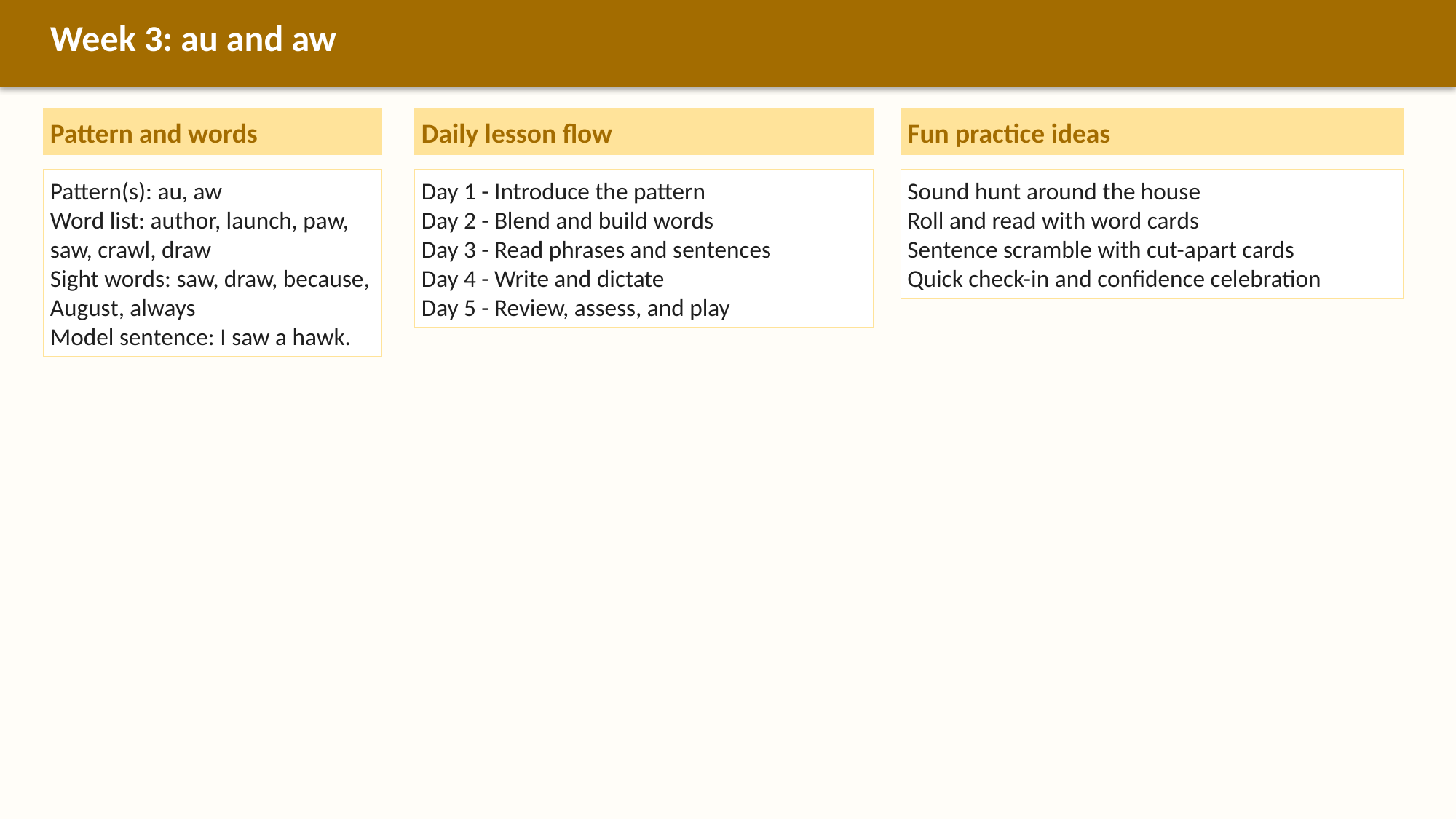

Week 3: au and aw
Pattern and words
Daily lesson flow
Fun practice ideas
Pattern(s): au, aw
Word list: author, launch, paw, saw, crawl, draw
Sight words: saw, draw, because, August, always
Model sentence: I saw a hawk.
Day 1 - Introduce the pattern
Day 2 - Blend and build words
Day 3 - Read phrases and sentences
Day 4 - Write and dictate
Day 5 - Review, assess, and play
Sound hunt around the house
Roll and read with word cards
Sentence scramble with cut-apart cards
Quick check-in and confidence celebration